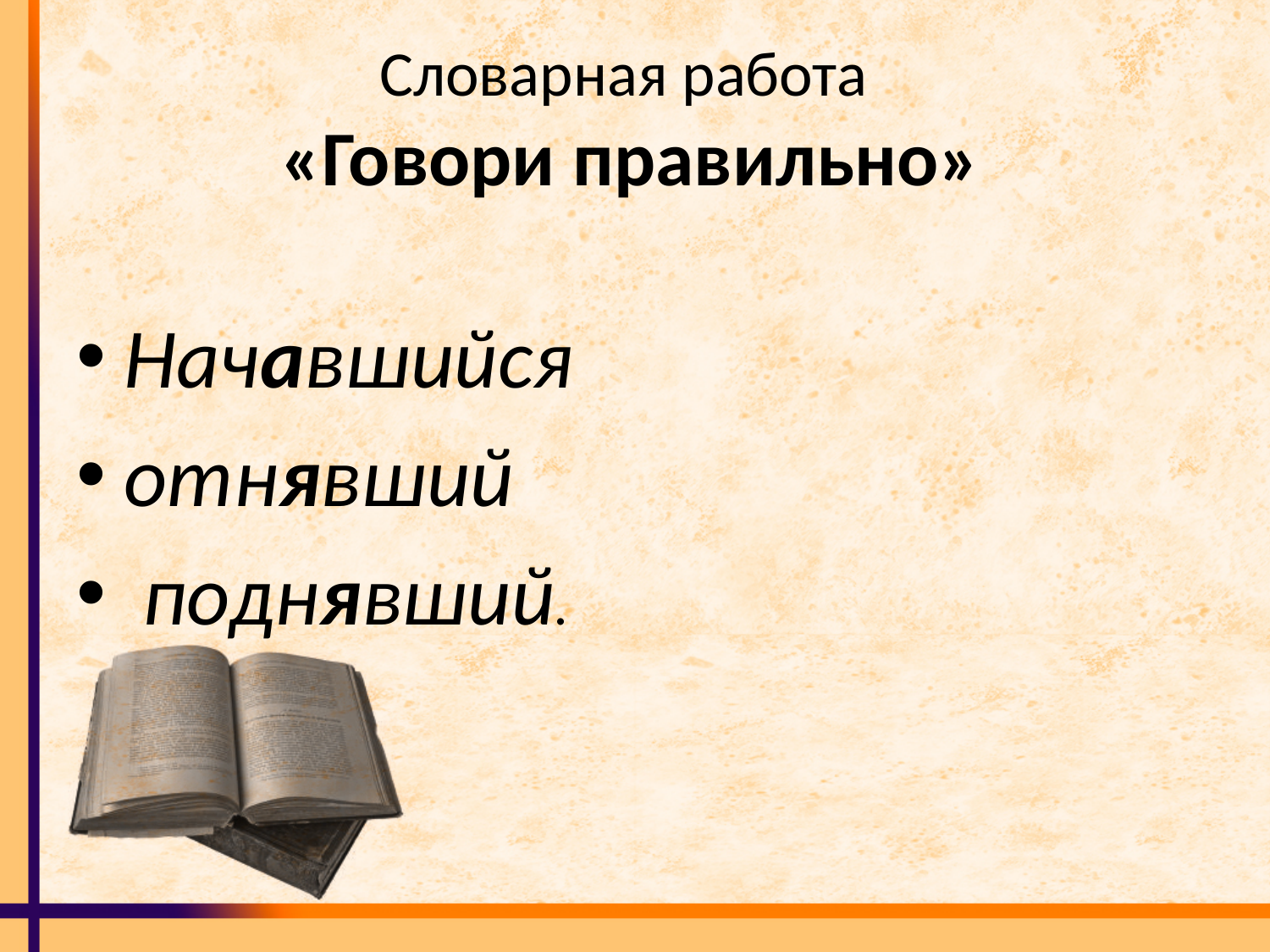

# Словарная работа «Говори правильно»
Начавшийся
отнявший
 поднявший.